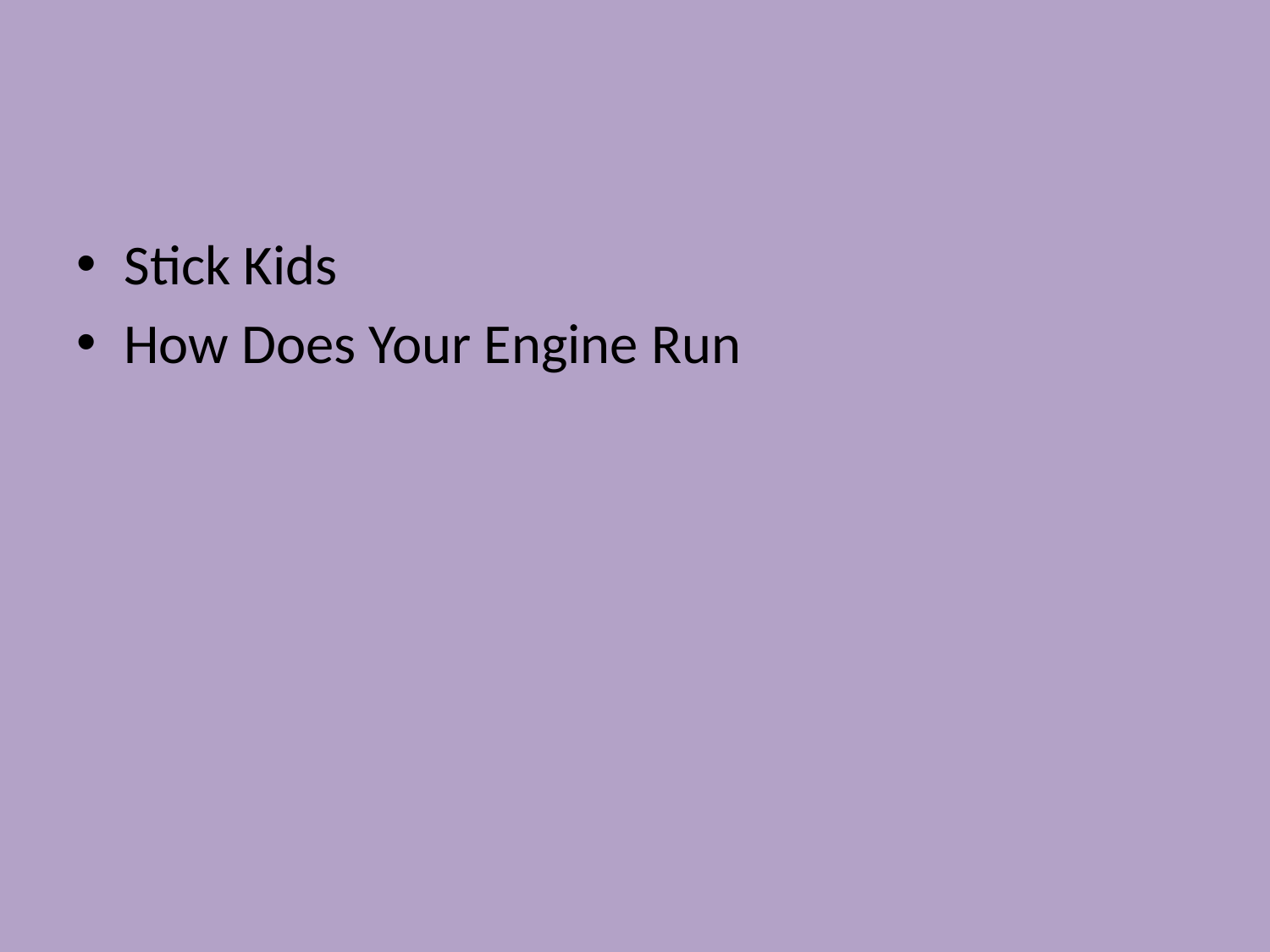

#
Stick Kids
How Does Your Engine Run